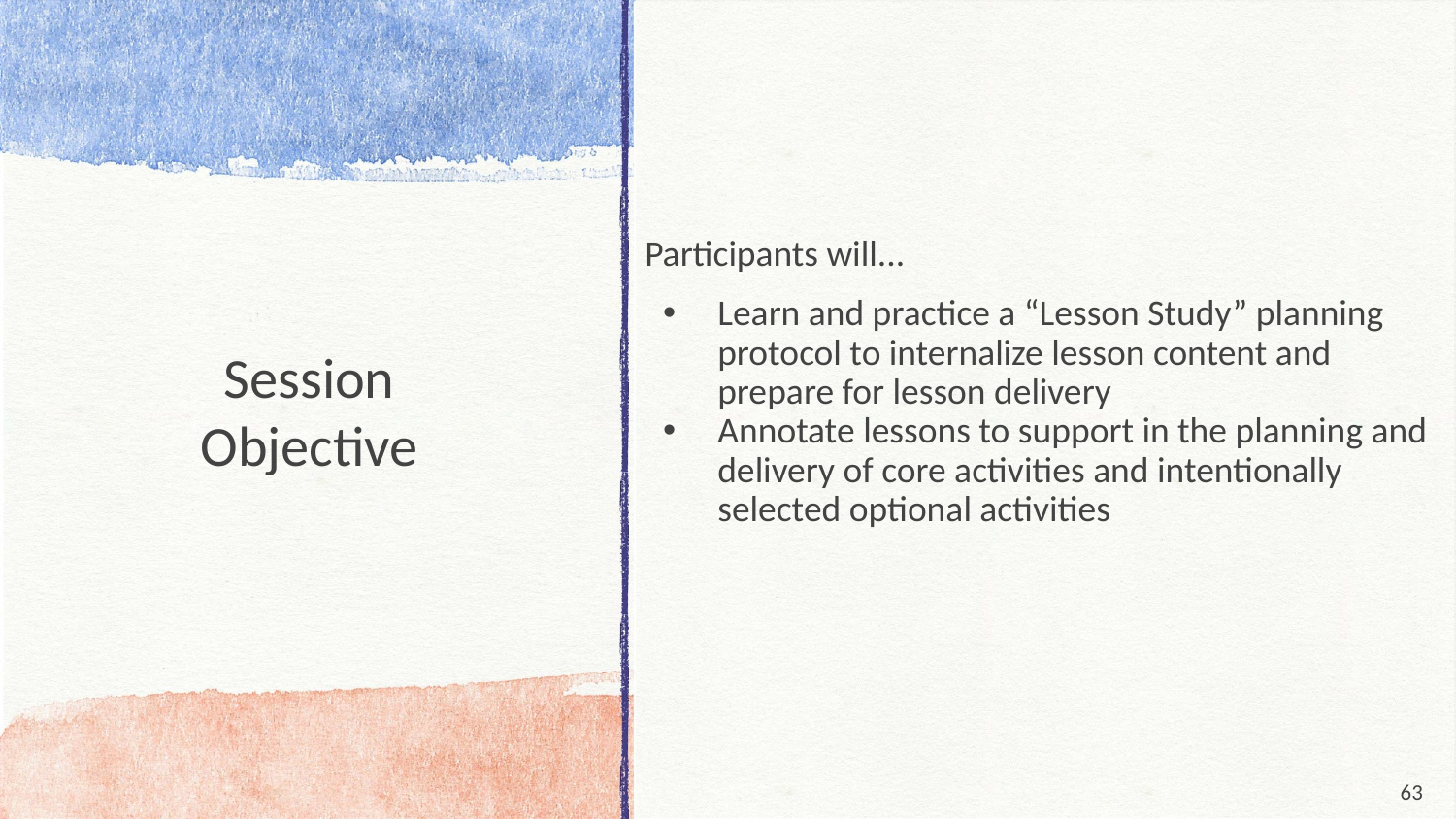

Participants will...
Learn and practice a “Lesson Study” planning protocol to internalize lesson content and prepare for lesson delivery
Annotate lessons to support in the planning and delivery of core activities and intentionally selected optional activities
# Session
Objective